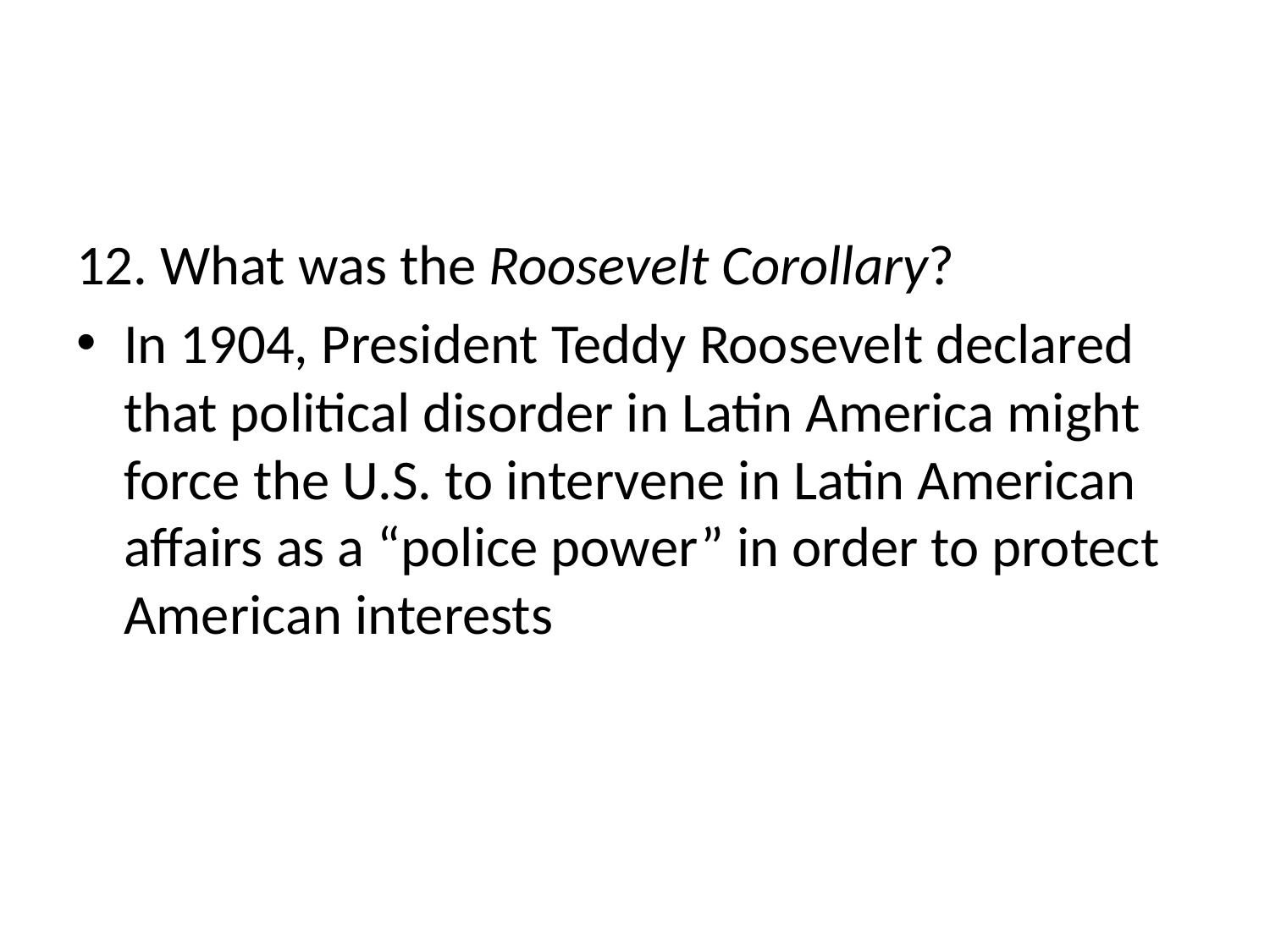

#
12. What was the Roosevelt Corollary?
In 1904, President Teddy Roosevelt declared that political disorder in Latin America might force the U.S. to intervene in Latin American affairs as a “police power” in order to protect American interests